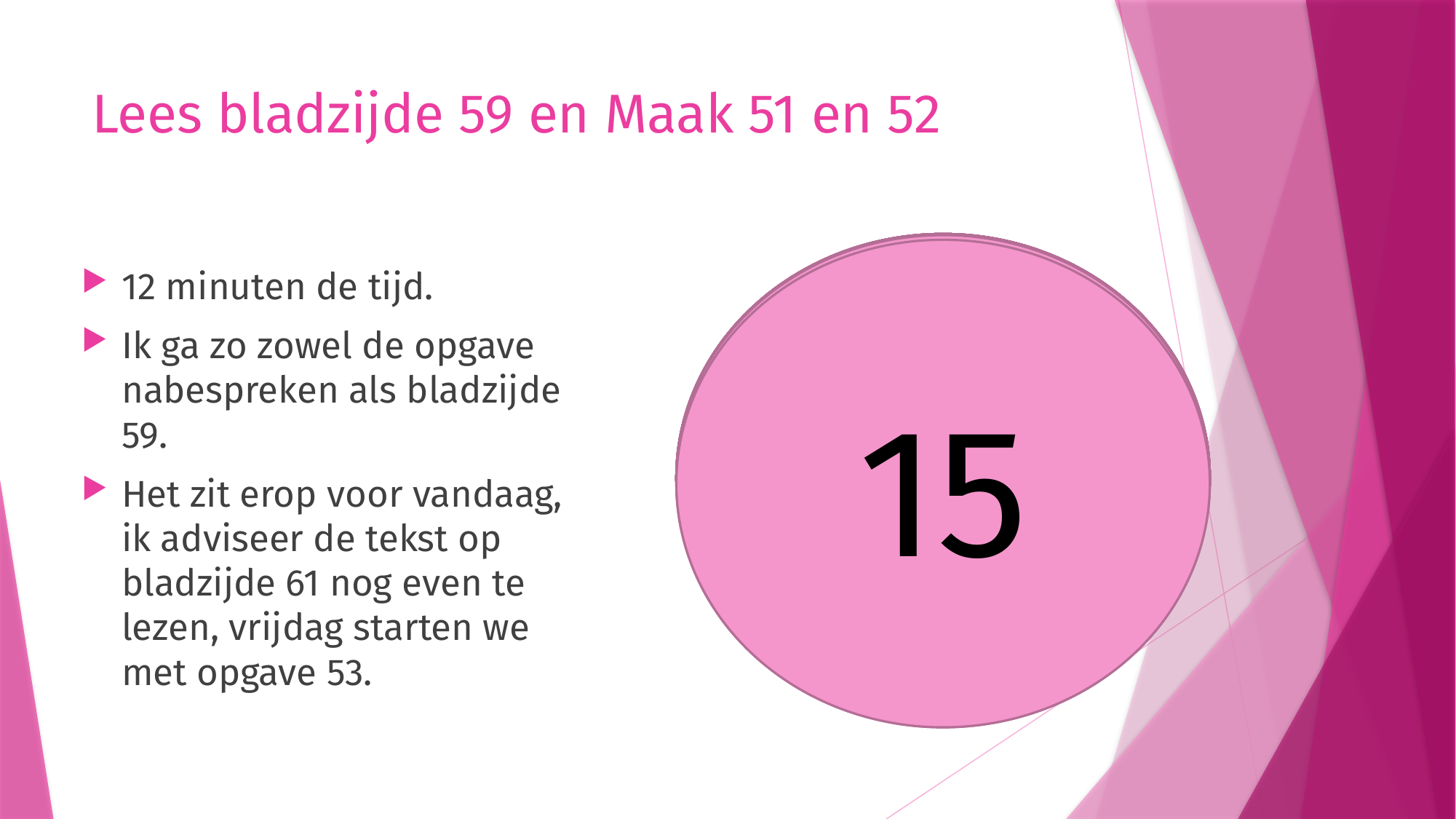

# Lees bladzijde 59 en Maak 51 en 52
10
9
8
5
6
7
4
3
1
2
14
13
11
15
12
12 minuten de tijd.
Ik ga zo zowel de opgave nabespreken als bladzijde 59.
Het zit erop voor vandaag, ik adviseer de tekst op bladzijde 61 nog even te lezen, vrijdag starten we met opgave 53.